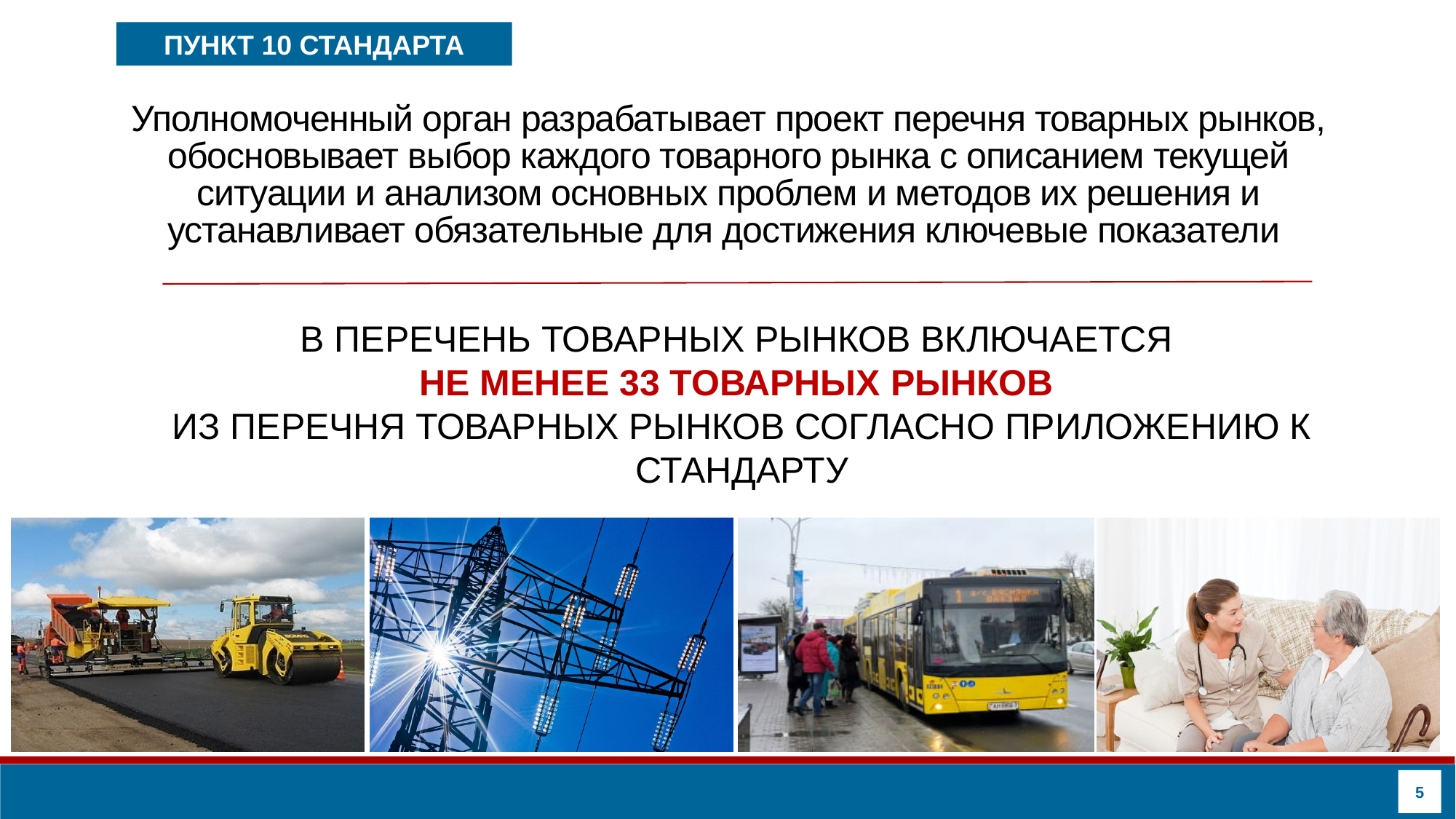

ПУНКТ 10 СТАНДАРТА
Уполномоченный орган разрабатывает проект перечня товарных рынков, обосновывает выбор каждого товарного рынка с описанием текущей ситуации и анализом основных проблем и методов их решения и устанавливает обязательные для достижения ключевые показатели
В ПЕРЕЧЕНЬ ТОВАРНЫХ РЫНКОВ ВКЛЮЧАЕТСЯ
НЕ МЕНЕЕ 33 ТОВАРНЫХ РЫНКОВ
ИЗ ПЕРЕЧНЯ ТОВАРНЫХ РЫНКОВ СОГЛАСНО ПРИЛОЖЕНИЮ К СТАНДАРТУ

5